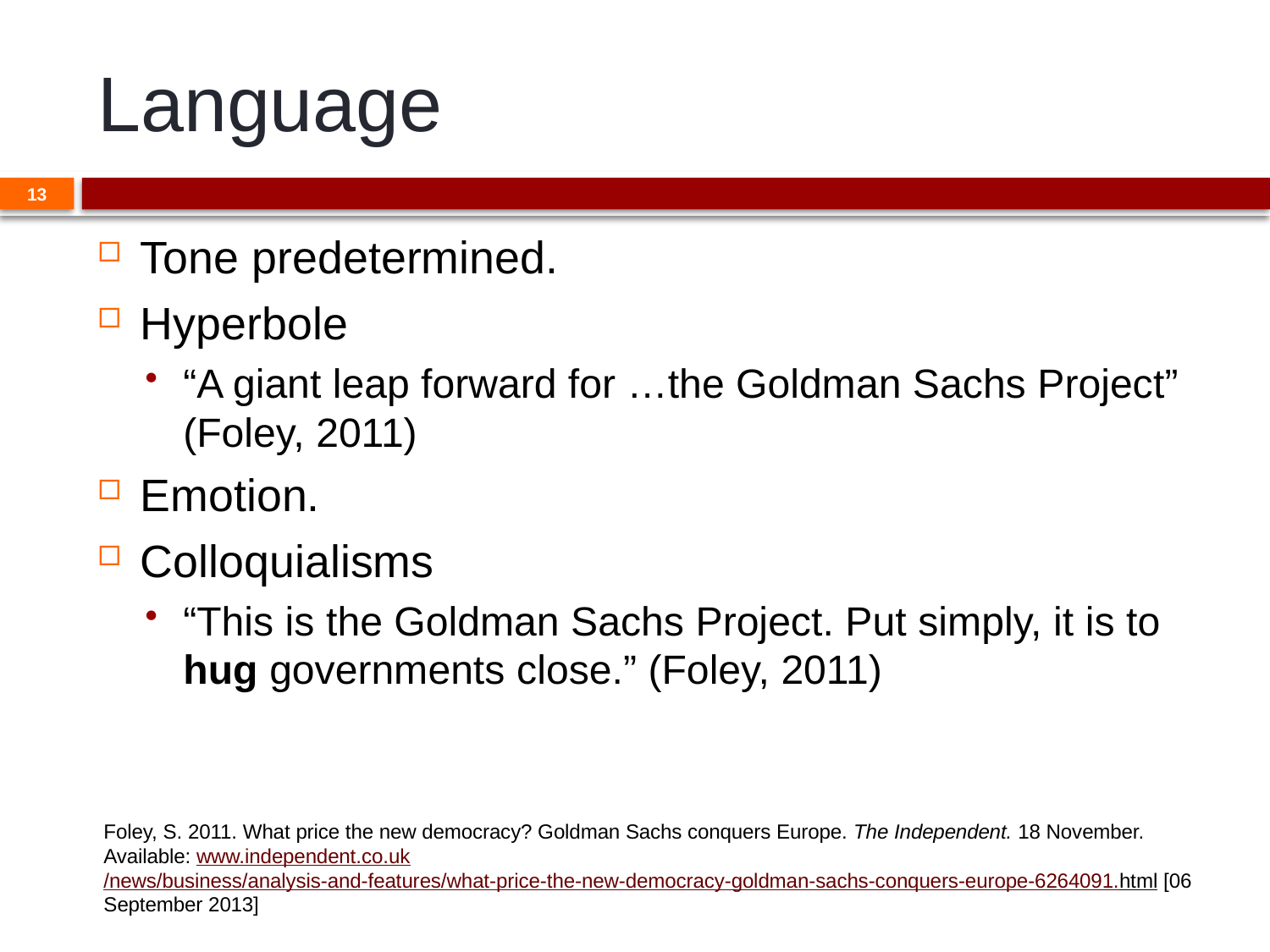

# Language
13
Tone predetermined.
Hyperbole
“A giant leap forward for …the Goldman Sachs Project” (Foley, 2011)
Emotion.
Colloquialisms
“This is the Goldman Sachs Project. Put simply, it is to hug governments close.” (Foley, 2011)

Foley, S. 2011. What price the new democracy? Goldman Sachs conquers Europe. The Independent. 18 November. Available: www.independent.co.uk/news/business/analysis-and-features/what-price-the-new-democracy-goldman-sachs-conquers-europe-6264091.html [06 September 2013]